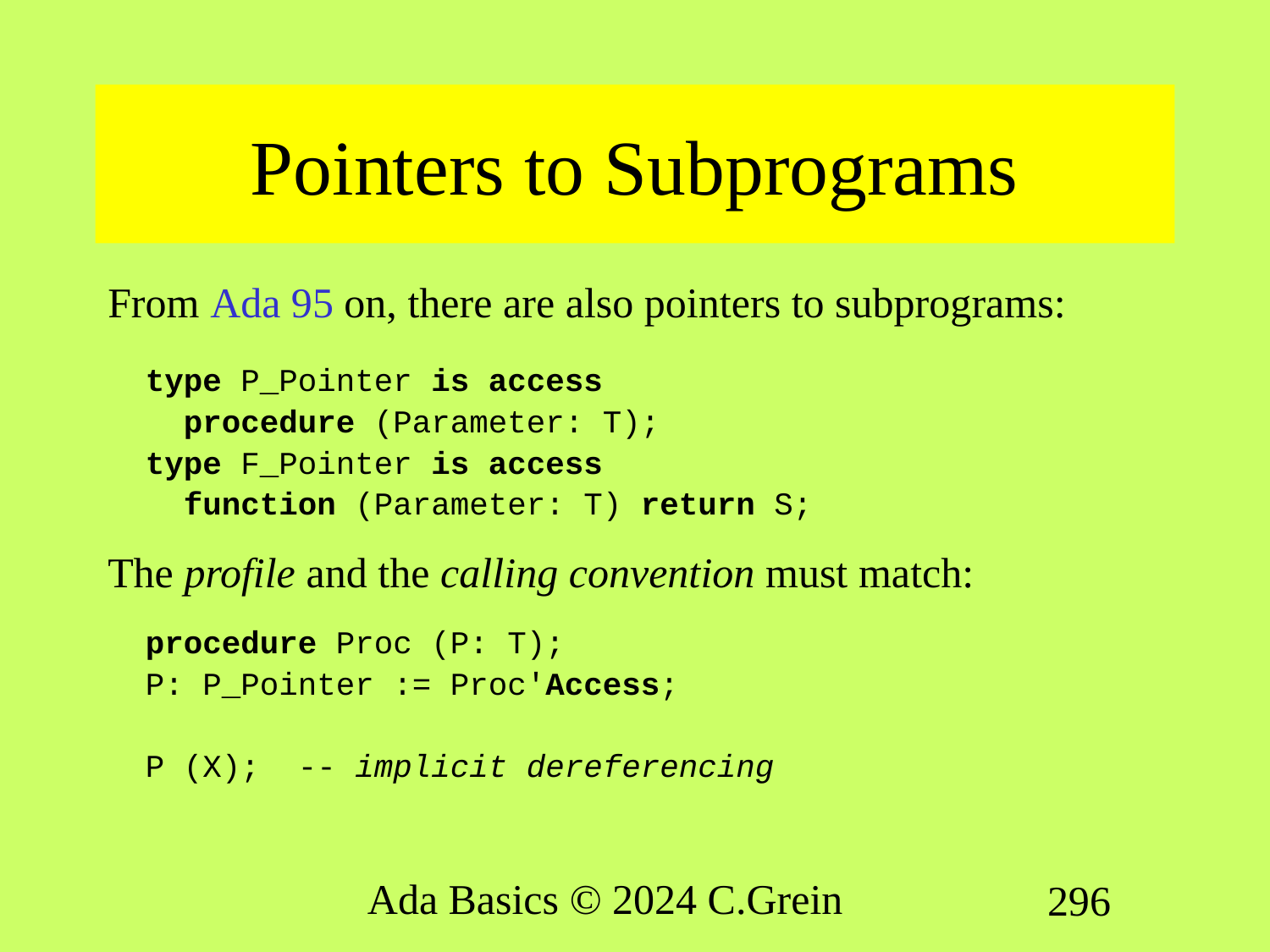

# Pointers to Subprograms
From Ada 95 on, there are also pointers to subprograms:

type P_Pointer is access
  procedure (Parameter: T);
type F_Pointer is access
  function (Parameter: T) return S;

The profile and the calling convention must match:

procedure Proc (P: T);
P: P_Pointer := Proc'Access;

P (X);  -- implicit dereferencing
Ada Basics © 2024 C.Grein
296